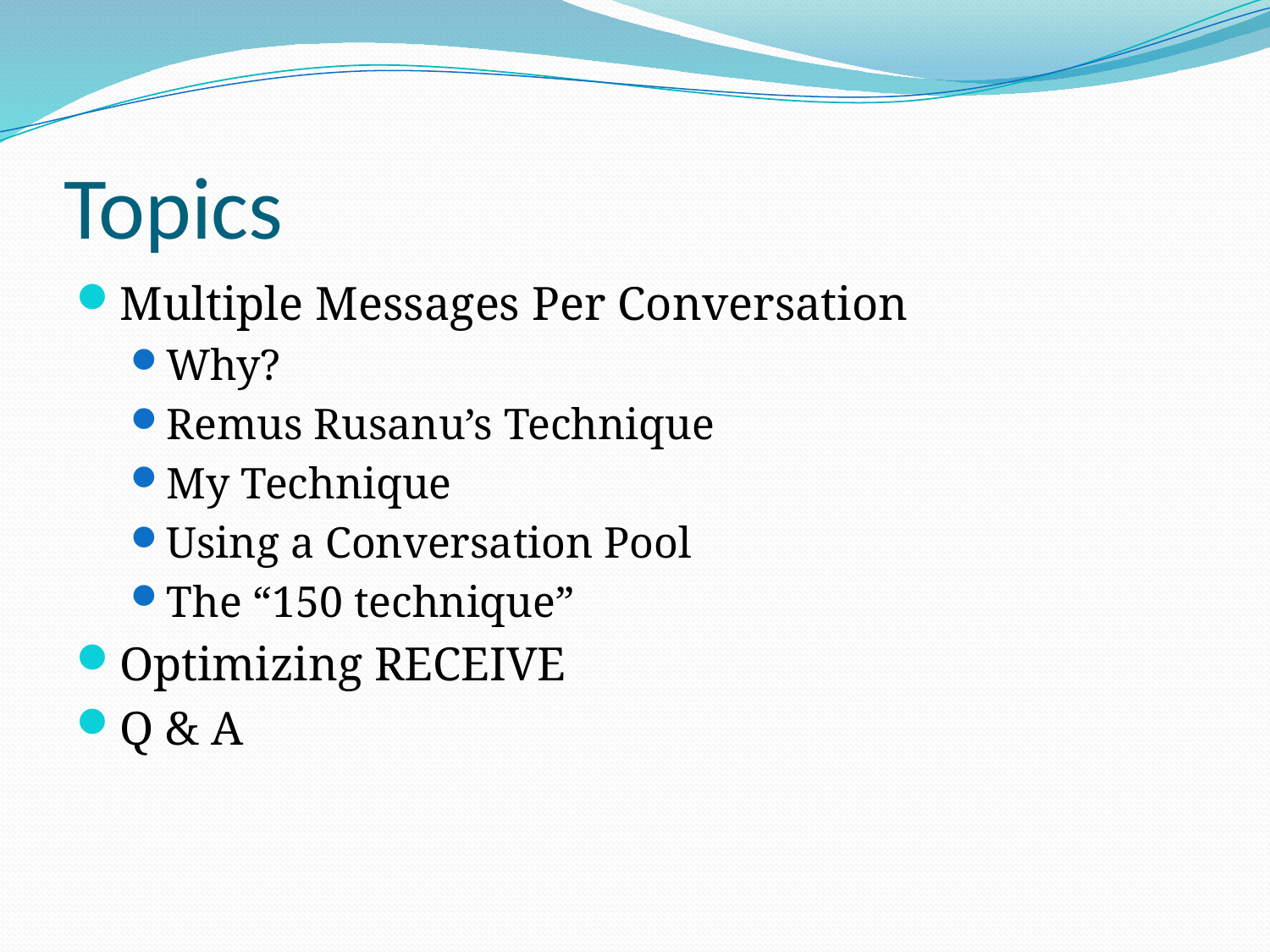

# Topics
Multiple Messages Per Conversation
Why?
Remus Rusanu’s Technique
My Technique
Using a Conversation Pool
The “150 technique”
Optimizing RECEIVE
Q & A